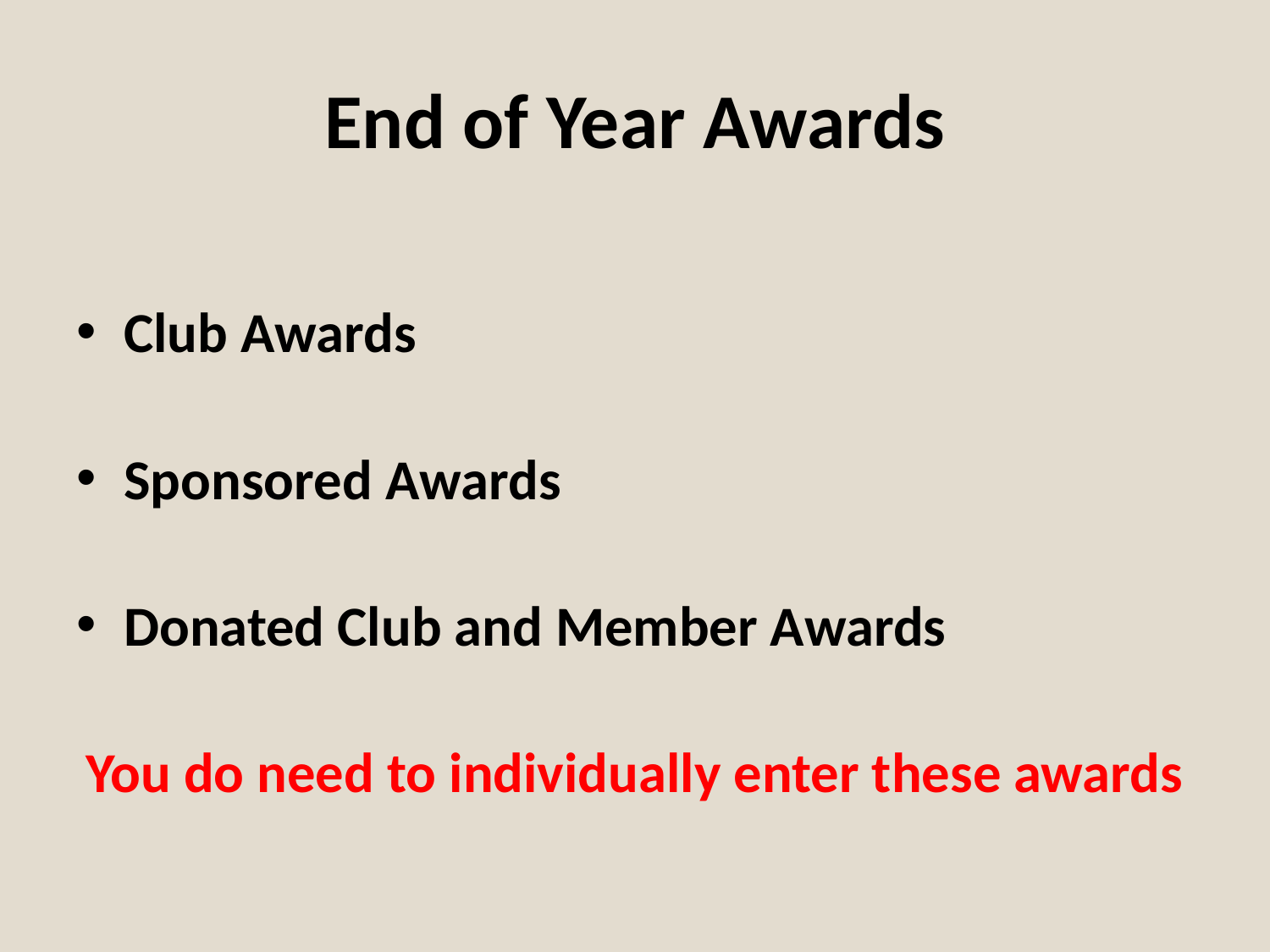

# End of Year Awards
Club Awards
Sponsored Awards
Donated Club and Member Awards
You do need to individually enter these awards